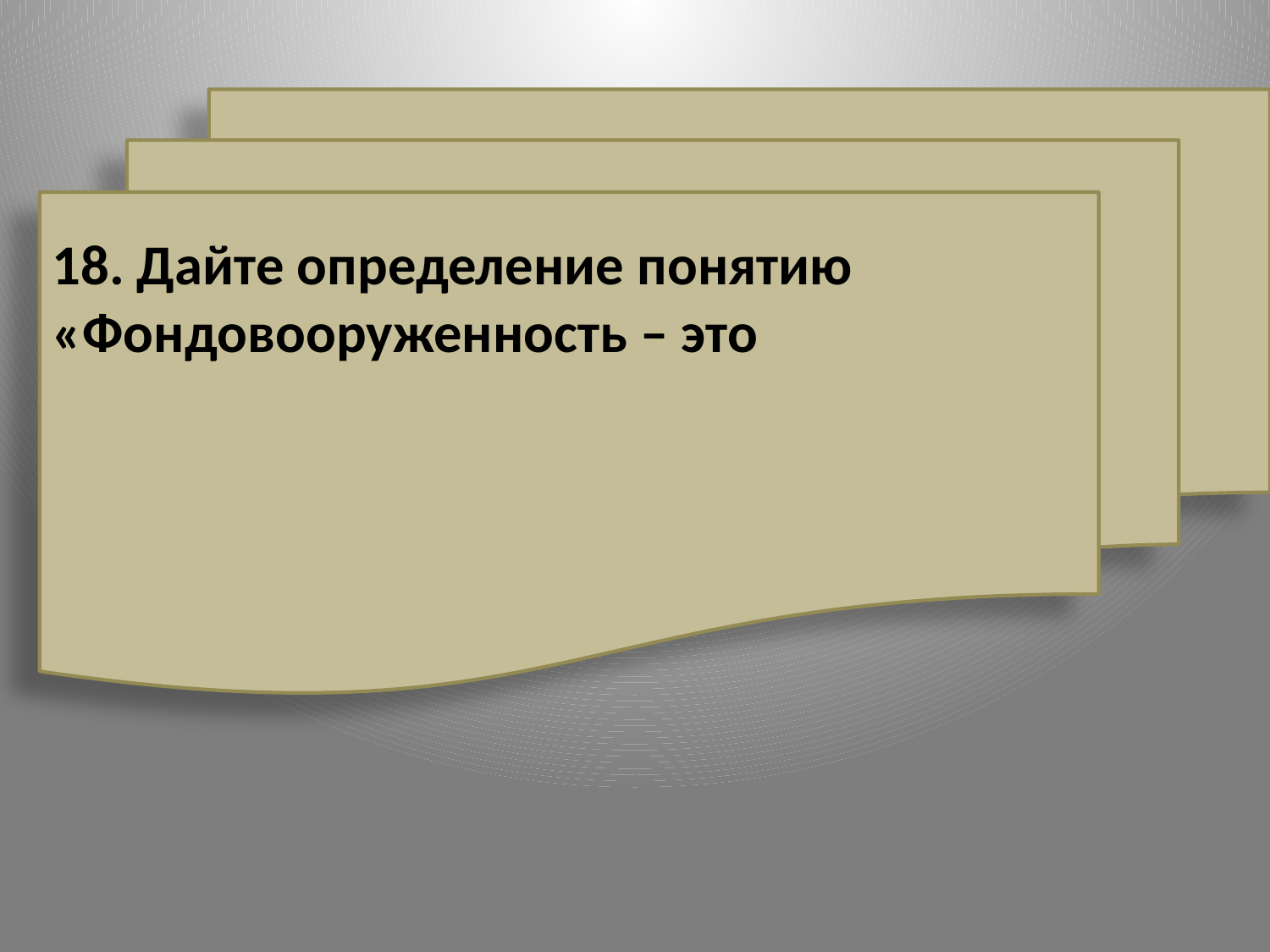

18. Дайте определение понятию «Фондовооруженность – это